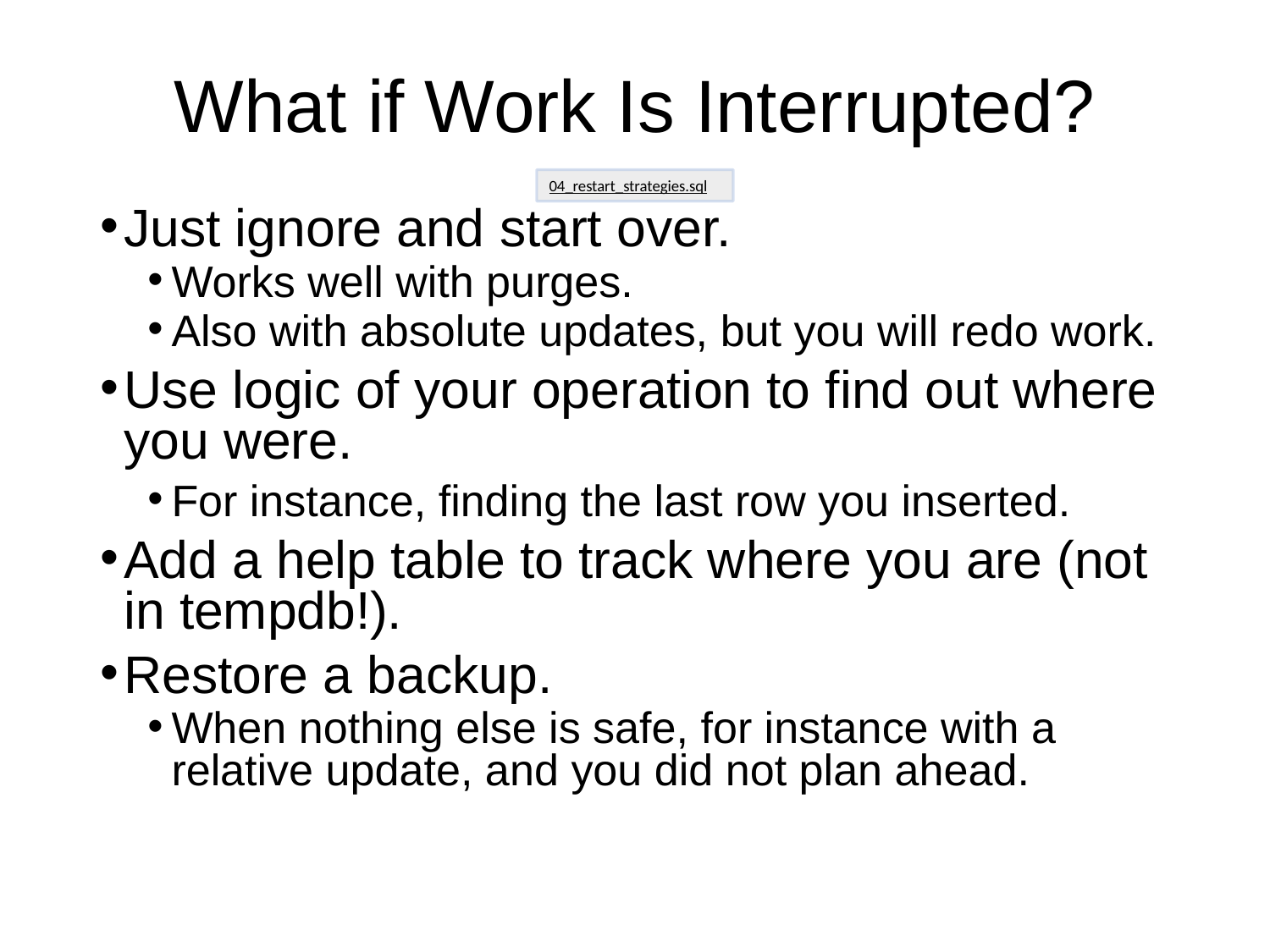

# What if Work Is Interrupted?
04_restart_strategies.sql
Just ignore and start over.
Works well with purges.
Also with absolute updates, but you will redo work.
Use logic of your operation to find out where you were.
For instance, finding the last row you inserted.
Add a help table to track where you are (not in tempdb!).
Restore a backup.
When nothing else is safe, for instance with a relative update, and you did not plan ahead.

© 2019 Erland Sommarskog